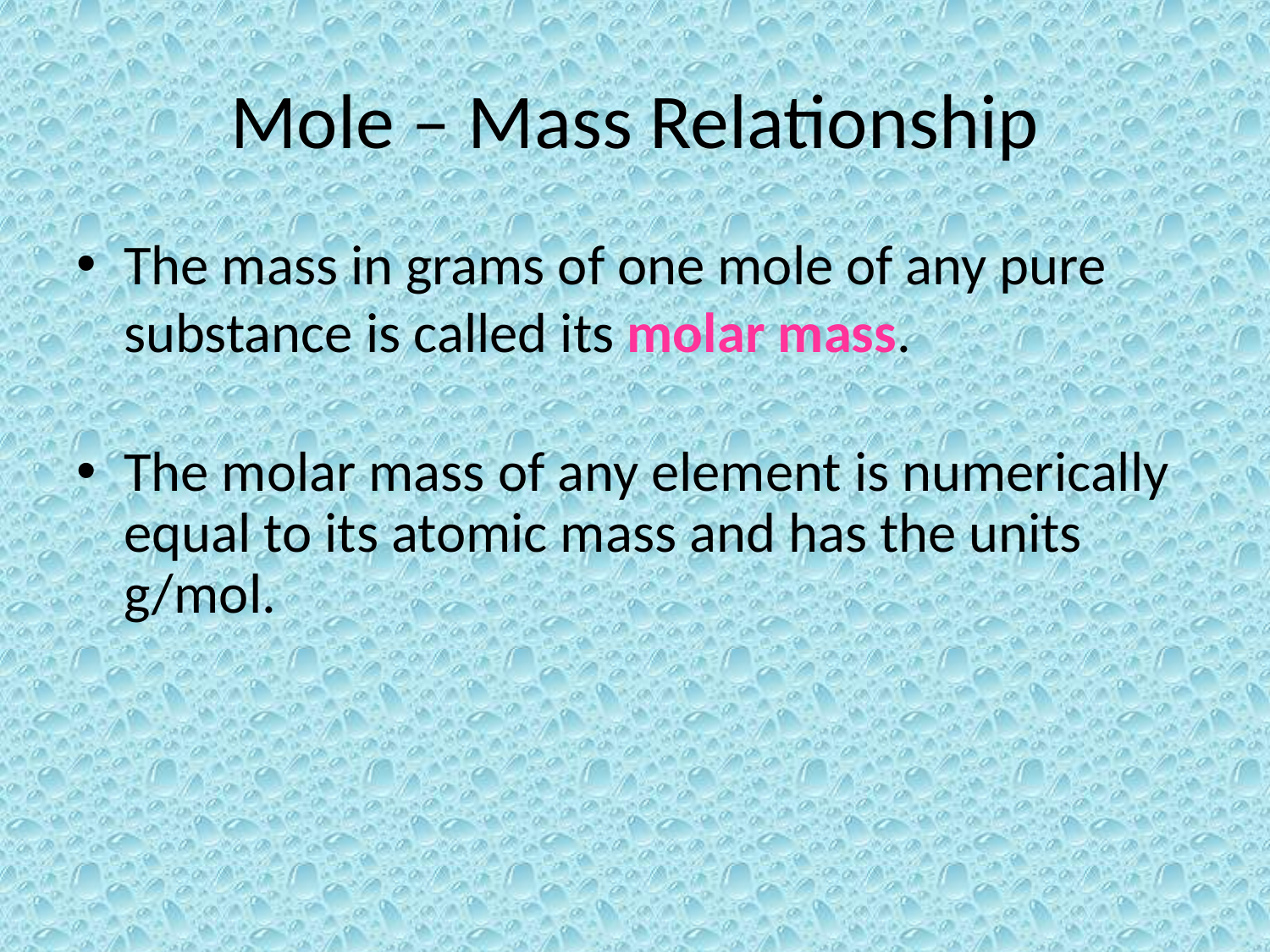

# Mole – Mass Relationship
The mass in grams of one mole of any pure substance is called its molar mass.
The molar mass of any element is numerically equal to its atomic mass and has the units g/mol.